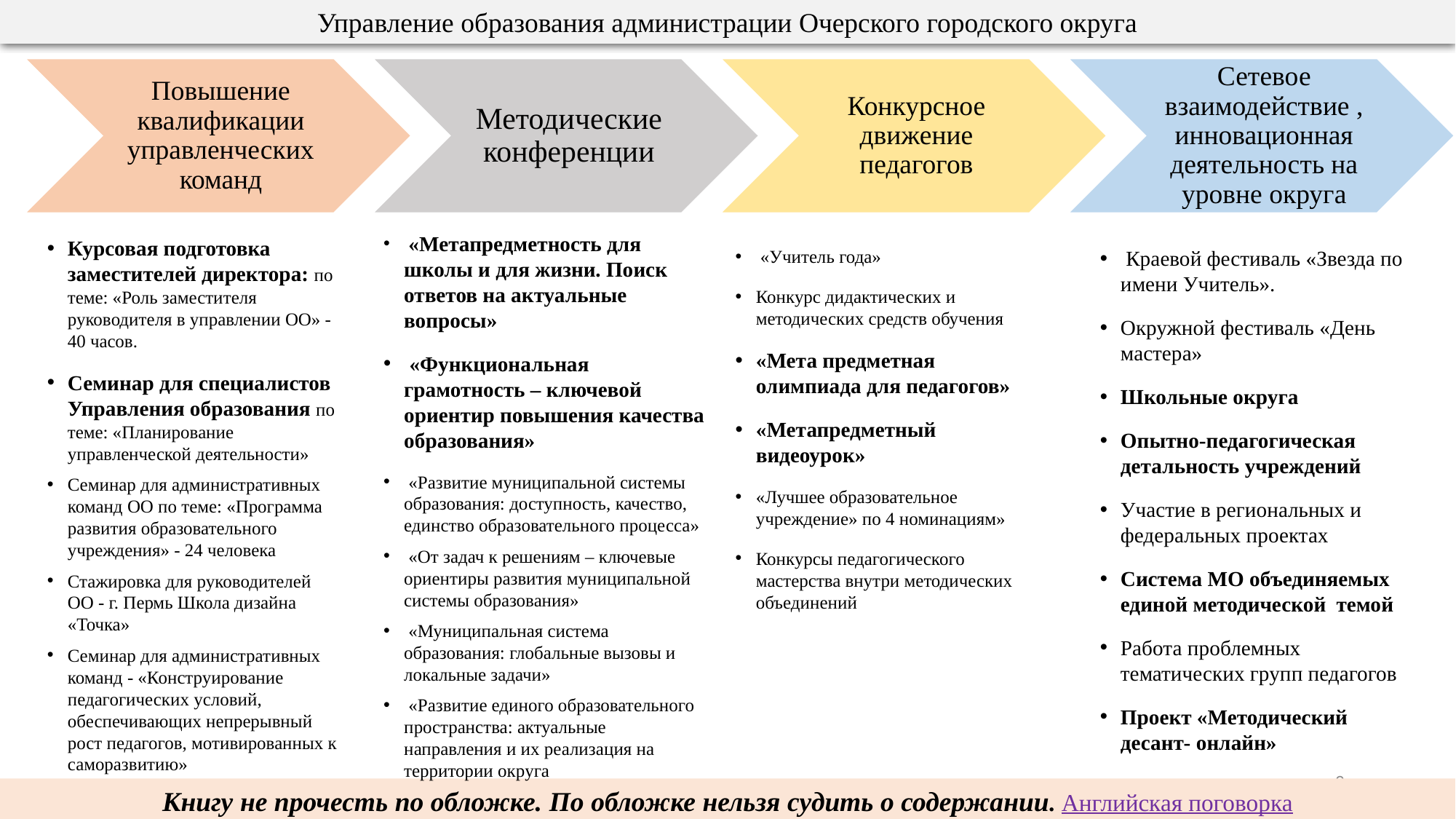

Управление образования администрации Очерского городского округа
Повышение квалификации управленческих команд
Методические конференции
Конкурсное движение педагогов
Сетевое взаимодействие , инновационная деятельность на уровне округа
 «Метапредметность для школы и для жизни. Поиск ответов на актуальные вопросы»
 «Функциональная грамотность – ключевой ориентир повышения качества образования»
 «Развитие муниципальной системы образования: доступность, качество, единство образовательного процесса»
 «От задач к решениям – ключевые ориентиры развития муниципальной системы образования»
 «Муниципальная система образования: глобальные вызовы и локальные задачи»
 «Развитие единого образовательного пространства: актуальные направления и их реализация на территории округа
Курсовая подготовка заместителей директора: по теме: «Роль заместителя руководителя в управлении ОО» - 40 часов.
Семинар для специалистов Управления образования по теме: «Планирование управленческой деятельности»
Семинар для административных команд ОО по теме: «Программа развития образовательного учреждения» - 24 человека
Стажировка для руководителей ОО - г. Пермь Школа дизайна «Точка»
Семинар для административных команд - «Конструирование педагогических условий, обеспечивающих непрерывный рост педагогов, мотивированных к саморазвитию»
 «Учитель года»
Конкурс дидактических и методических средств обучения
«Мета предметная олимпиада для педагогов»
«Метапредметный видеоурок»
«Лучшее образовательное учреждение» по 4 номинациям»
Конкурсы педагогического  мастерства внутри методических объединений
 Краевой фестиваль «Звезда по имени Учитель».
Окружной фестиваль «День мастера»
Школьные округа
Опытно-педагогическая детальность учреждений
Участие в региональных и федеральных проектах
Система МО объединяемых единой методической  темой
Работа проблемных тематических групп педагогов
Проект «Методический десант- онлайн»
9
Книгу не прочесть по обложке. По обложке нельзя судить о содержании. Английская поговорка